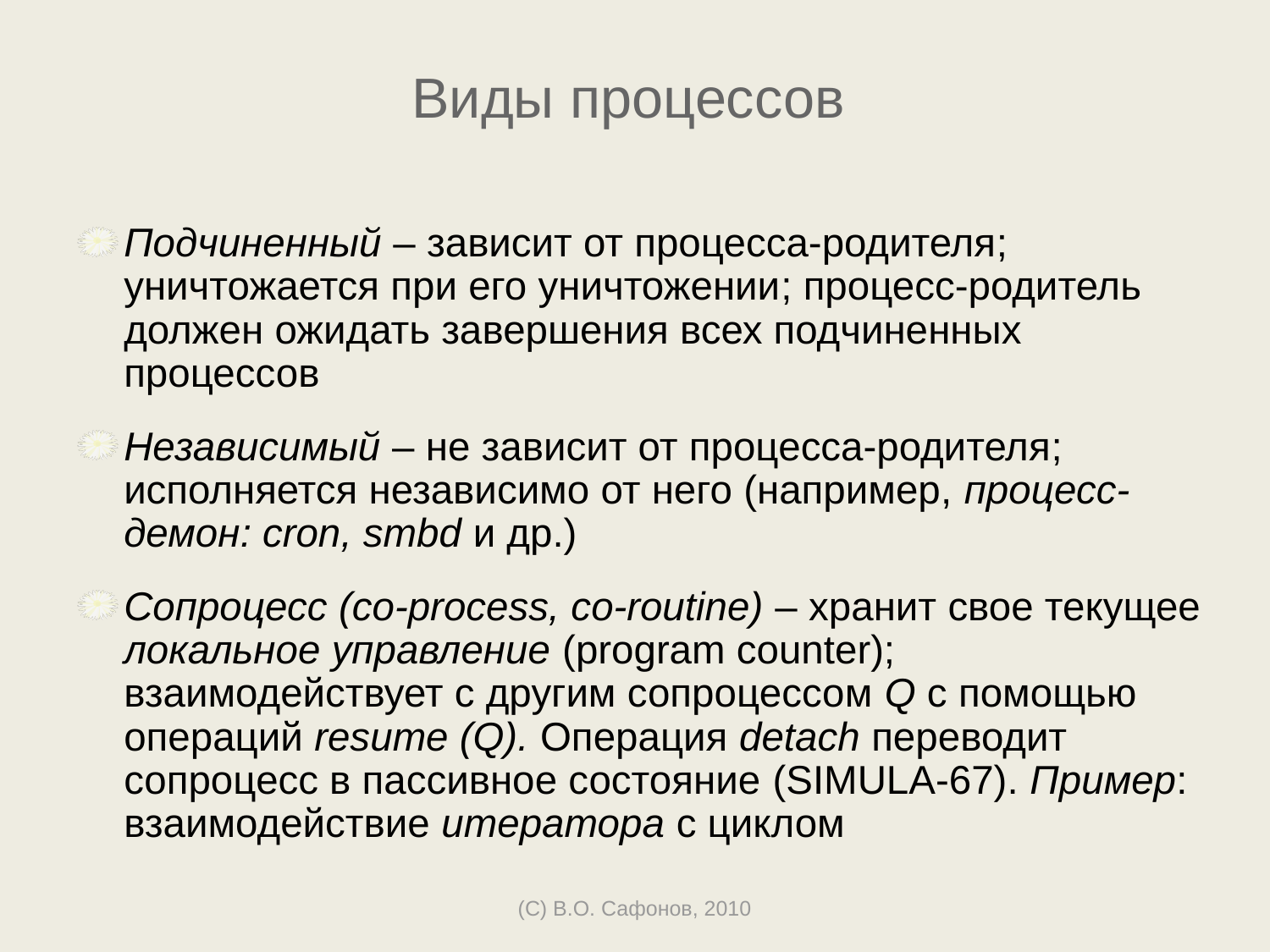

# Виды процессов
Подчиненный – зависит от процесса-родителя; уничтожается при его уничтожении; процесс-родитель должен ожидать завершения всех подчиненных процессов
Независимый – не зависит от процесса-родителя; исполняется независимо от него (например, процесс-демон: cron, smbd и др.)
Сопроцесс (co-process, co-routine) – хранит свое текущее локальное управление (program counter); взаимодействует с другим сопроцессом Q с помощью операций resume (Q). Операция detach переводит сопроцесс в пассивное состояние (SIMULA-67). Пример: взаимодействие итератора с циклом
(C) В.О. Сафонов, 2010